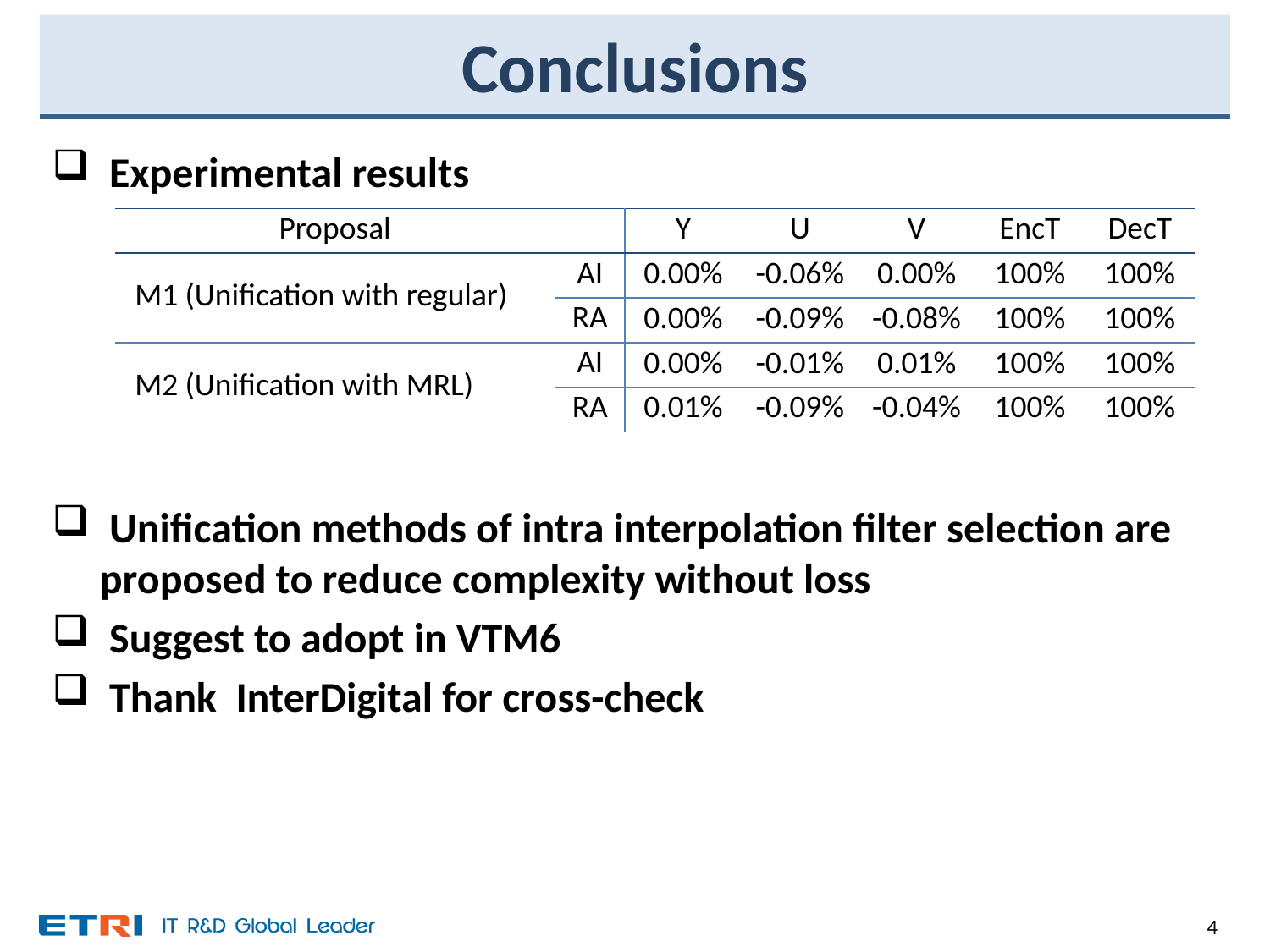

# Conclusions
 Experimental results

 Unification methods of intra interpolation filter selection are proposed to reduce complexity without loss
 Suggest to adopt in VTM6
 Thank  InterDigital for cross-check
| Proposal |  | Y | U | V | EncT | DecT |
| --- | --- | --- | --- | --- | --- | --- |
| M1 (Unification with regular) | AI | 0.00% | -0.06% | 0.00% | 100% | 100% |
|  | RA | 0.00% | -0.09% | -0.08% | 100% | 100% |
| M2 (Unification with MRL) | AI | 0.00% | -0.01% | 0.01% | 100% | 100% |
|  | RA | 0.01% | -0.09% | -0.04% | 100% | 100% |
4